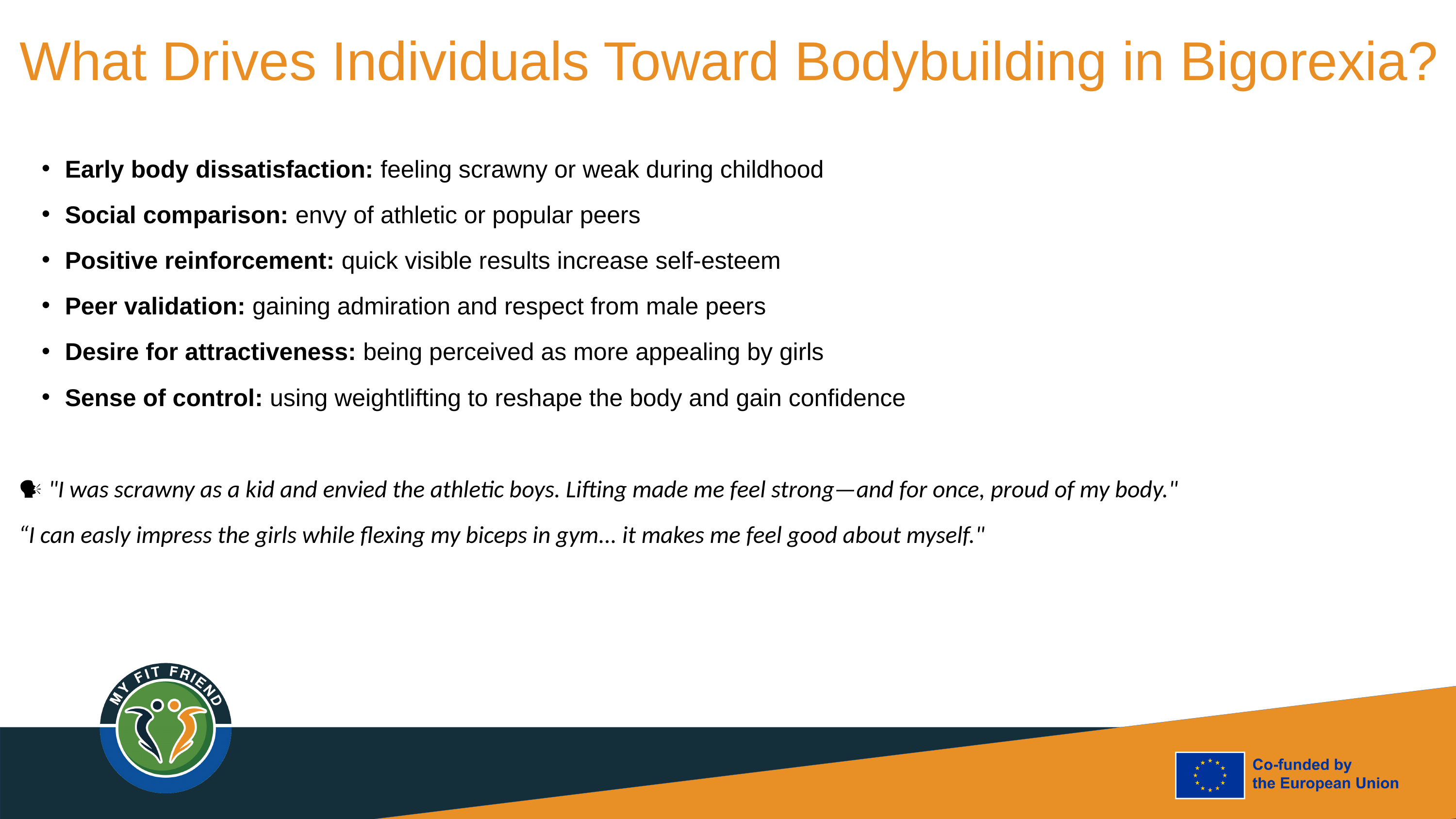

What Drives Individuals Toward Bodybuilding in Bigorexia?

Early body dissatisfaction: feeling scrawny or weak during childhood
Social comparison: envy of athletic or popular peers
Positive reinforcement: quick visible results increase self-esteem
Peer validation: gaining admiration and respect from male peers
Desire for attractiveness: being perceived as more appealing by girls
Sense of control: using weightlifting to reshape the body and gain confidence

🗣 "I was scrawny as a kid and envied the athletic boys. Lifting made me feel strong—and for once, proud of my body."
“I can easly impress the girls while flexing my biceps in gym... it makes me feel good about myself."